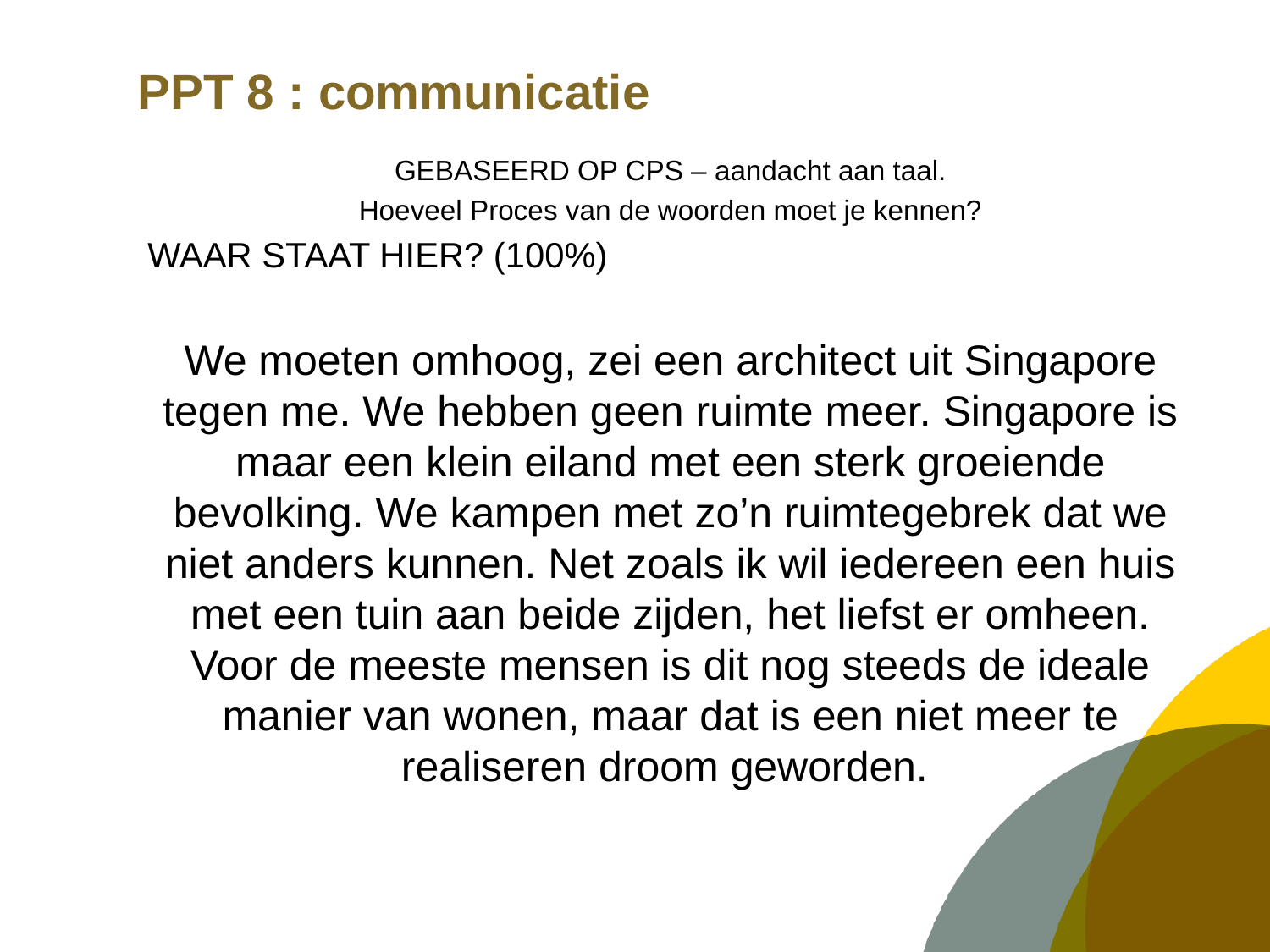

# PPT 8 : communicatie
GEBASEERD OP CPS – aandacht aan taal.
Hoeveel Proces van de woorden moet je kennen?
WAAR STAAT HIER? (100%)

We moeten omhoog, zei een architect uit Singapore tegen me. We hebben geen ruimte meer. Singapore is maar een klein eiland met een sterk groeiende bevolking. We kampen met zo’n ruimtegebrek dat we niet anders kunnen. Net zoals ik wil iedereen een huis met een tuin aan beide zijden, het liefst er omheen. Voor de meeste mensen is dit nog steeds de ideale manier van wonen, maar dat is een niet meer te realiseren droom geworden.